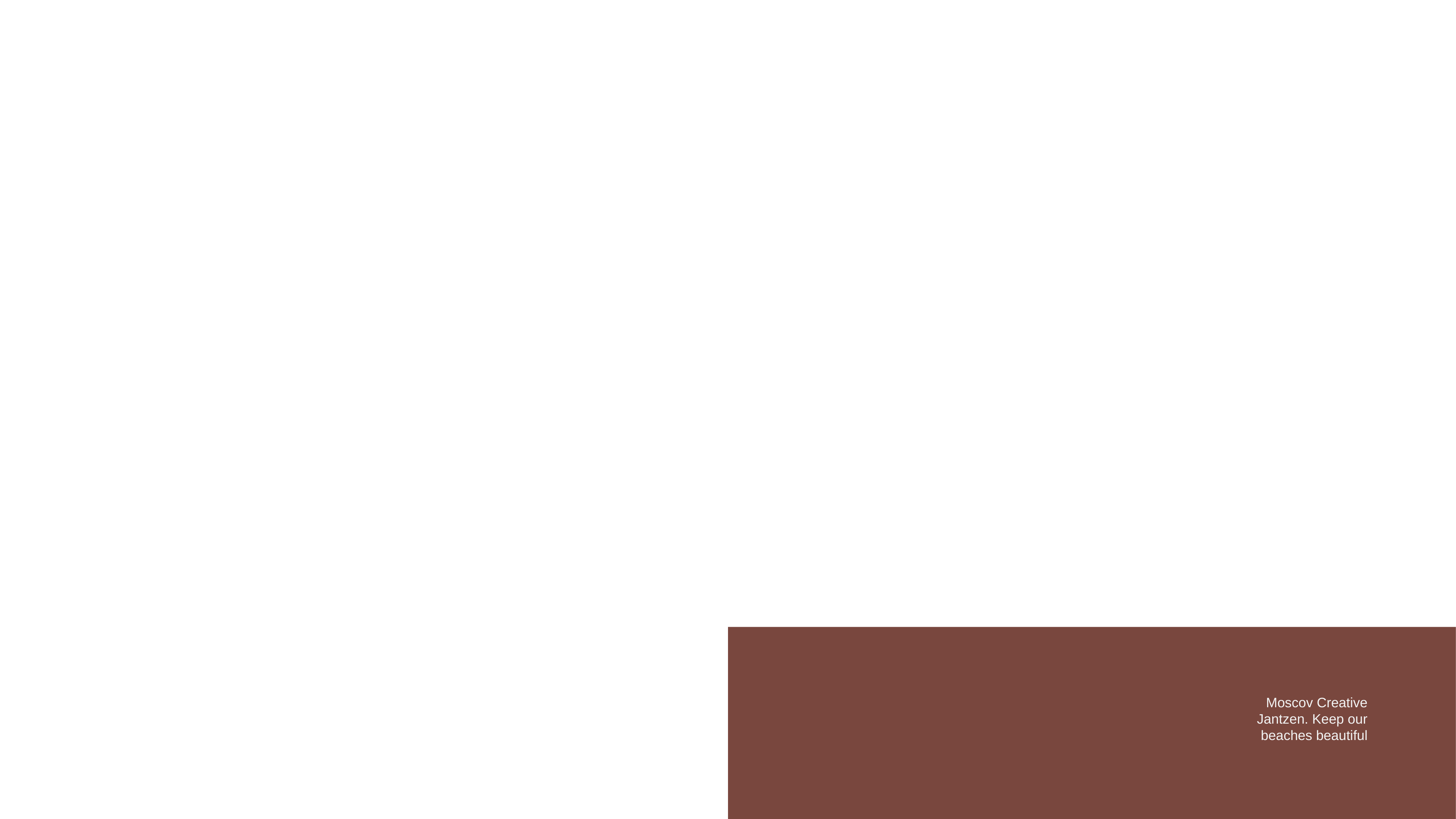

For all the places you’ll go
Moscov Creative
Jantzen. Keep our beaches beautiful